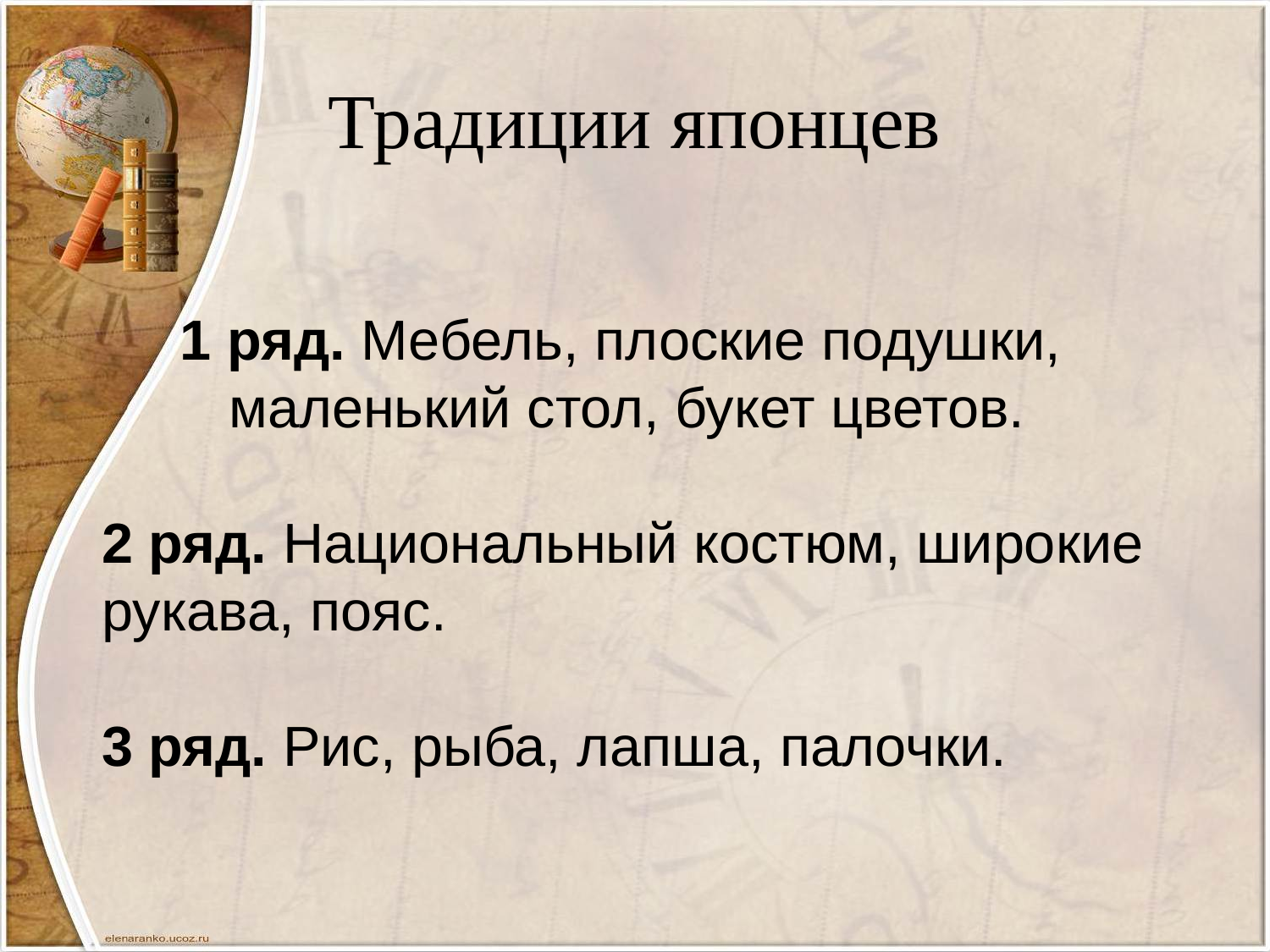

# Традиции японцев

     1 ряд. Мебель, плоские подушки,               	маленький стол, букет цветов.

2 ряд. Национальный костюм, широкие рукава, пояс.

3 ряд. Рис, рыба, лапша, палочки.